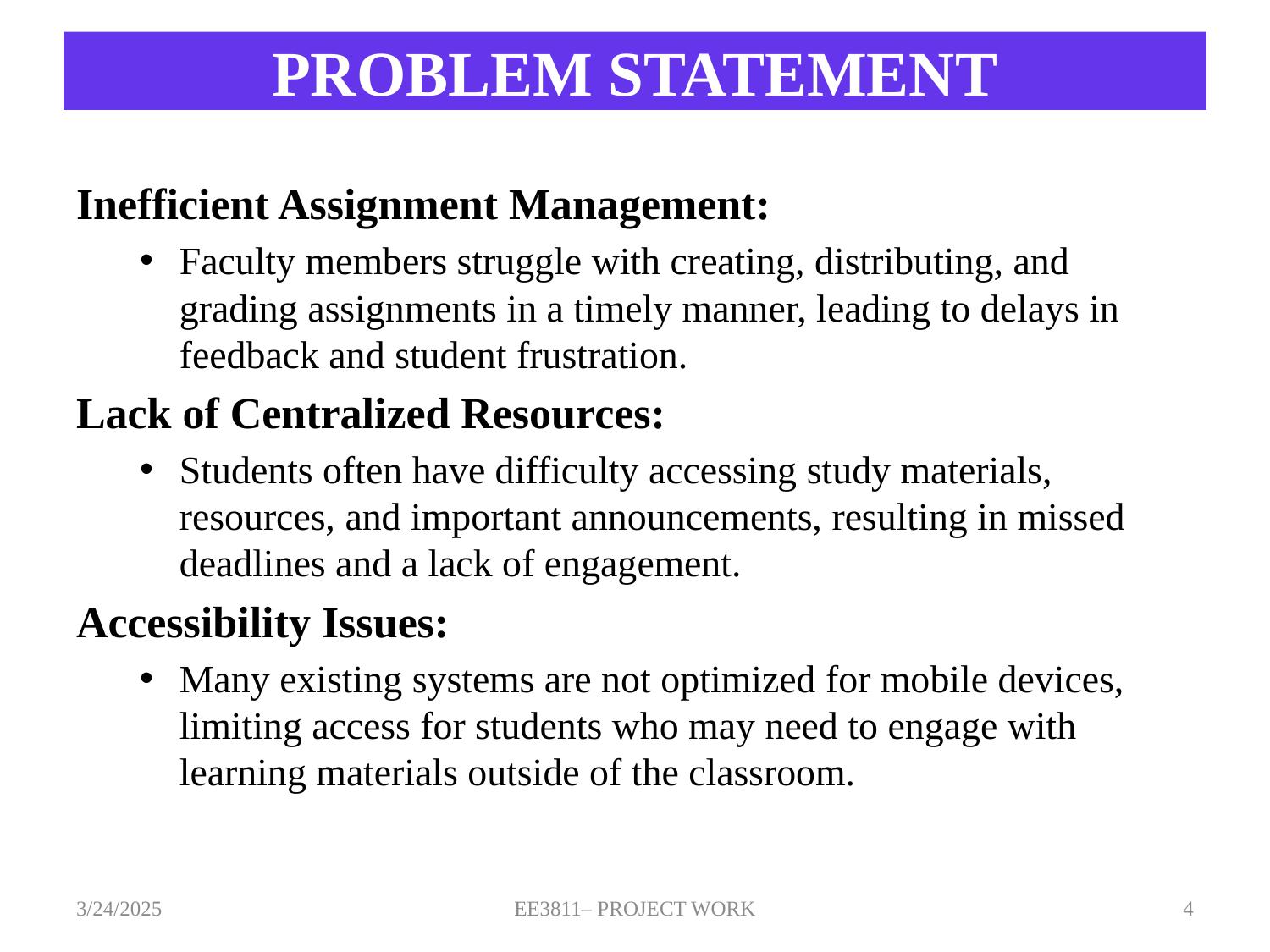

# PROBLEM STATEMENT
Inefficient Assignment Management:
Faculty members struggle with creating, distributing, and grading assignments in a timely manner, leading to delays in feedback and student frustration.
Lack of Centralized Resources:
Students often have difficulty accessing study materials, resources, and important announcements, resulting in missed deadlines and a lack of engagement.
Accessibility Issues:
Many existing systems are not optimized for mobile devices, limiting access for students who may need to engage with learning materials outside of the classroom.

3/24/2025
EE3811– PROJECT WORK
4